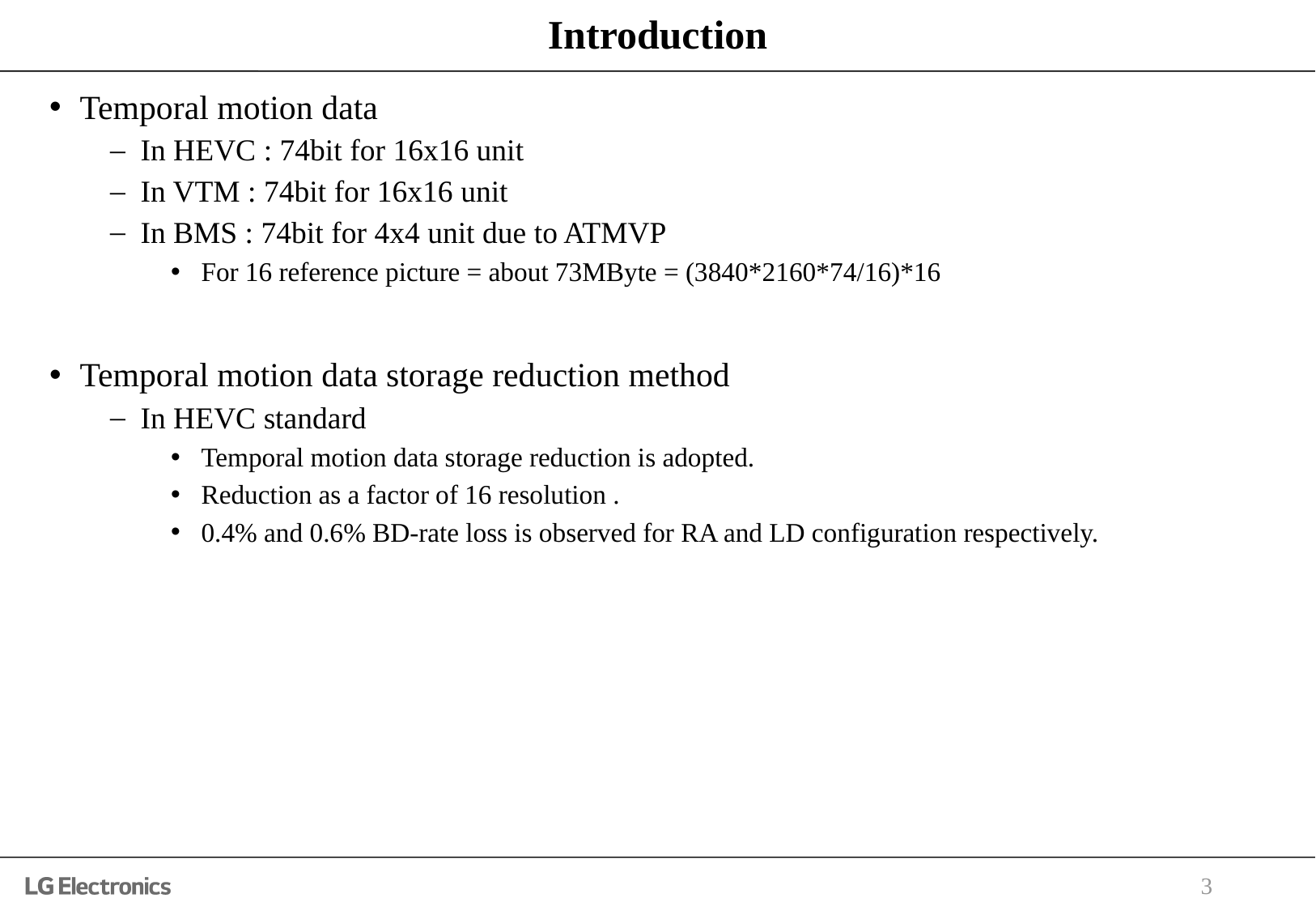

# Introduction
Temporal motion data
In HEVC : 74bit for 16x16 unit
In VTM : 74bit for 16x16 unit
In BMS : 74bit for 4x4 unit due to ATMVP
For 16 reference picture = about 73MByte = (3840*2160*74/16)*16

Temporal motion data storage reduction method
In HEVC standard
Temporal motion data storage reduction is adopted.
Reduction as a factor of 16 resolution .
0.4% and 0.6% BD-rate loss is observed for RA and LD configuration respectively.

3